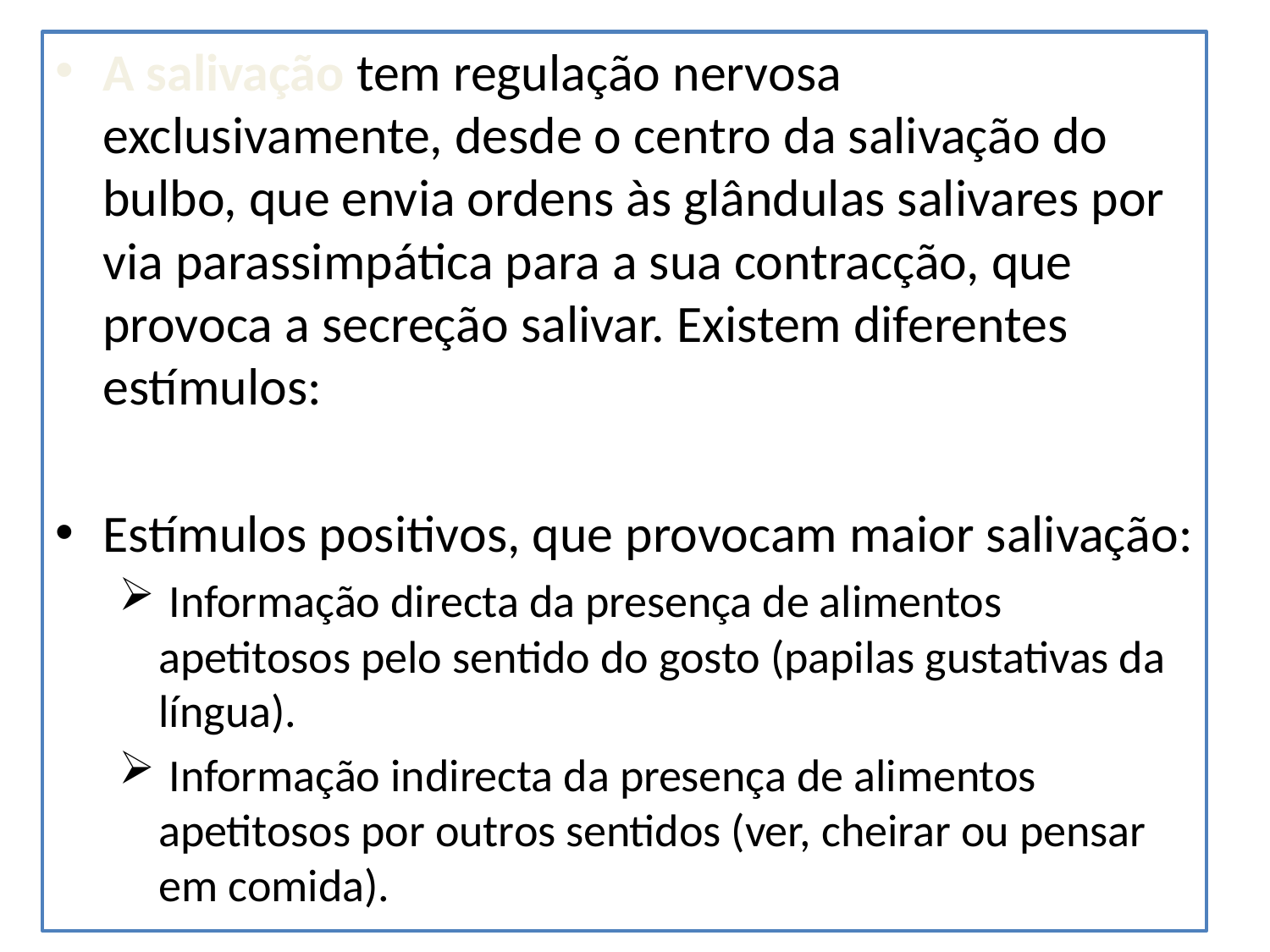

A salivação tem regulação nervosa exclusivamente, desde o centro da salivação do bulbo, que envia ordens às glândulas salivares por via parassimpática para a sua contracção, que provoca a secreção salivar. Existem diferentes estímulos:

Estímulos positivos, que provocam maior salivação:
 Informação directa da presença de alimentos apetitosos pelo sentido do gosto (papilas gustativas da língua).
 Informação indirecta da presença de alimentos apetitosos por outros sentidos (ver, cheirar ou pensar em comida).

#